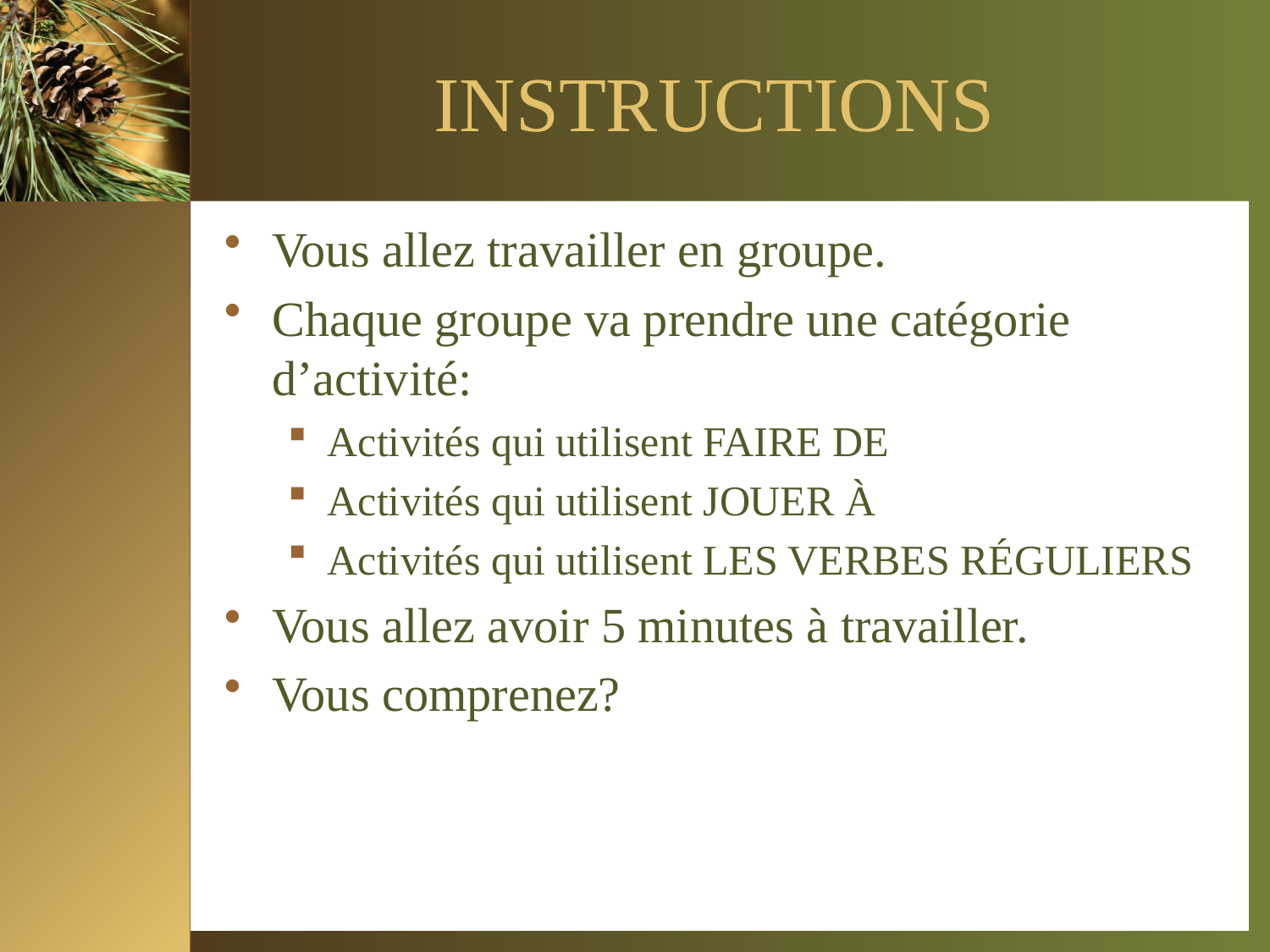

# INSTRUCTIONS
Vous allez travailler en groupe.
Chaque groupe va prendre une catégorie d’activité:
Activités qui utilisent FAIRE DE
Activités qui utilisent JOUER À
Activités qui utilisent LES VERBES RÉGULIERS
Vous allez avoir 5 minutes à travailler.
Vous comprenez?